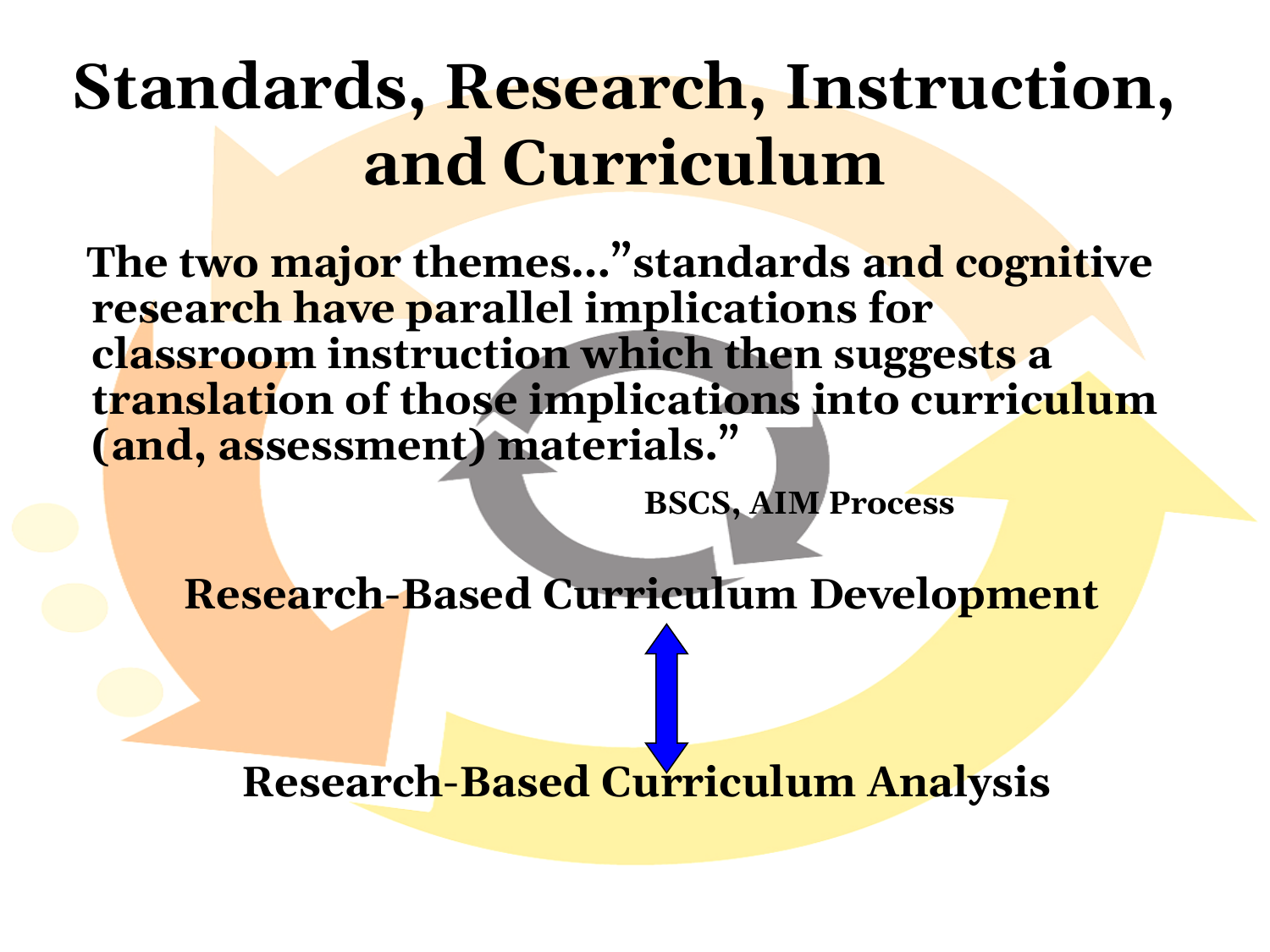

# Standards, Research, Instruction, and Curriculum
    The two major themes…”standards and cognitive research have parallel implications for classroom instruction which then suggests a translation of those implications into curriculum (and, assessment) materials.”
					    BSCS, AIM Process
       Research-Based Curriculum Development

       Research-Based Curriculum Analysis